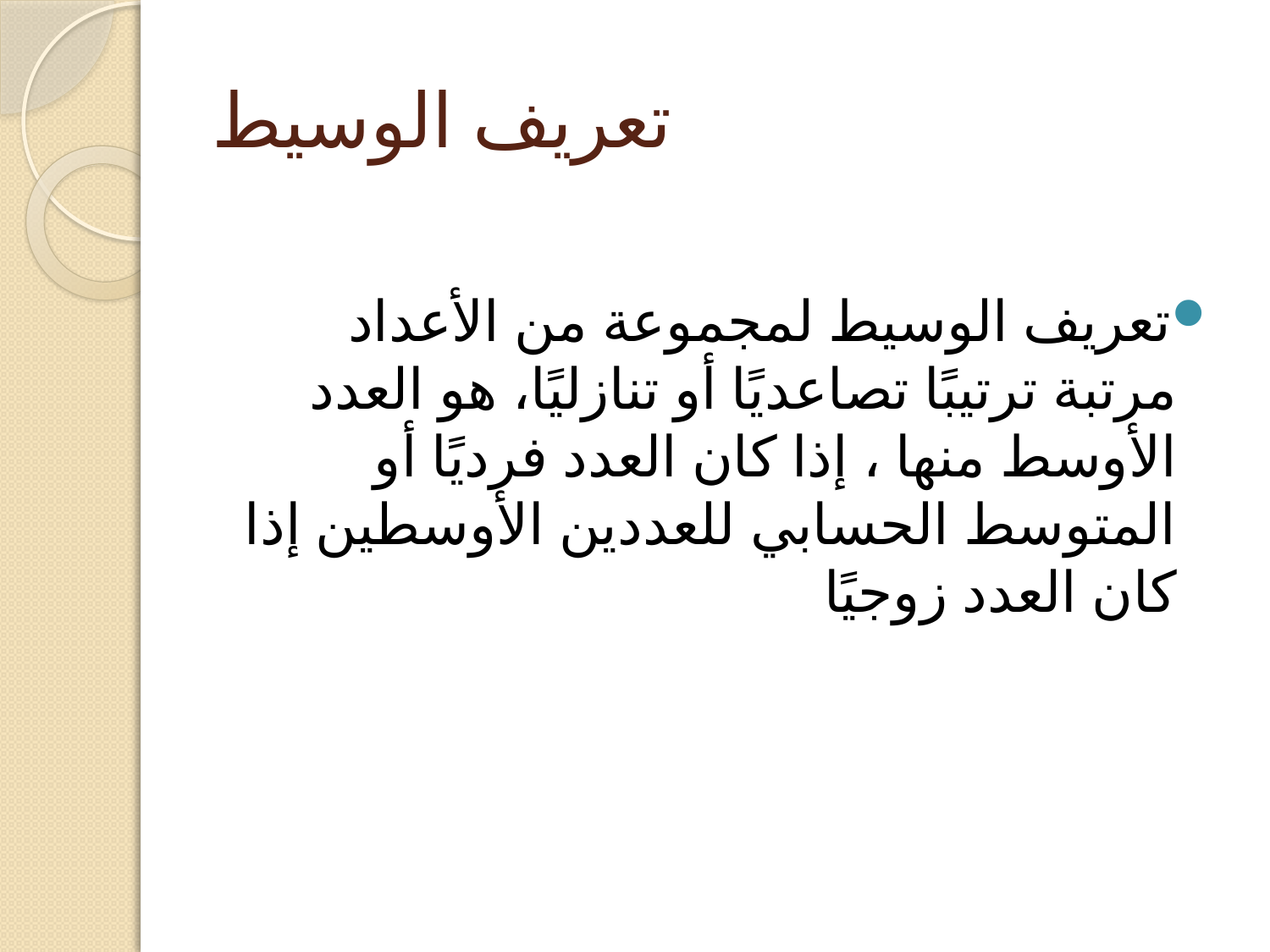

# تعريف الوسيط

تعريف الوسيط لمجموعة من الأعداد مرتبة ترتيبًا تصاعديًا أو تنازليًا، هو العدد الأوسط منها ، إذا كان العدد فرديًا أو المتوسط الحسابي للعددين الأوسطين إذا كان العدد زوجيًا